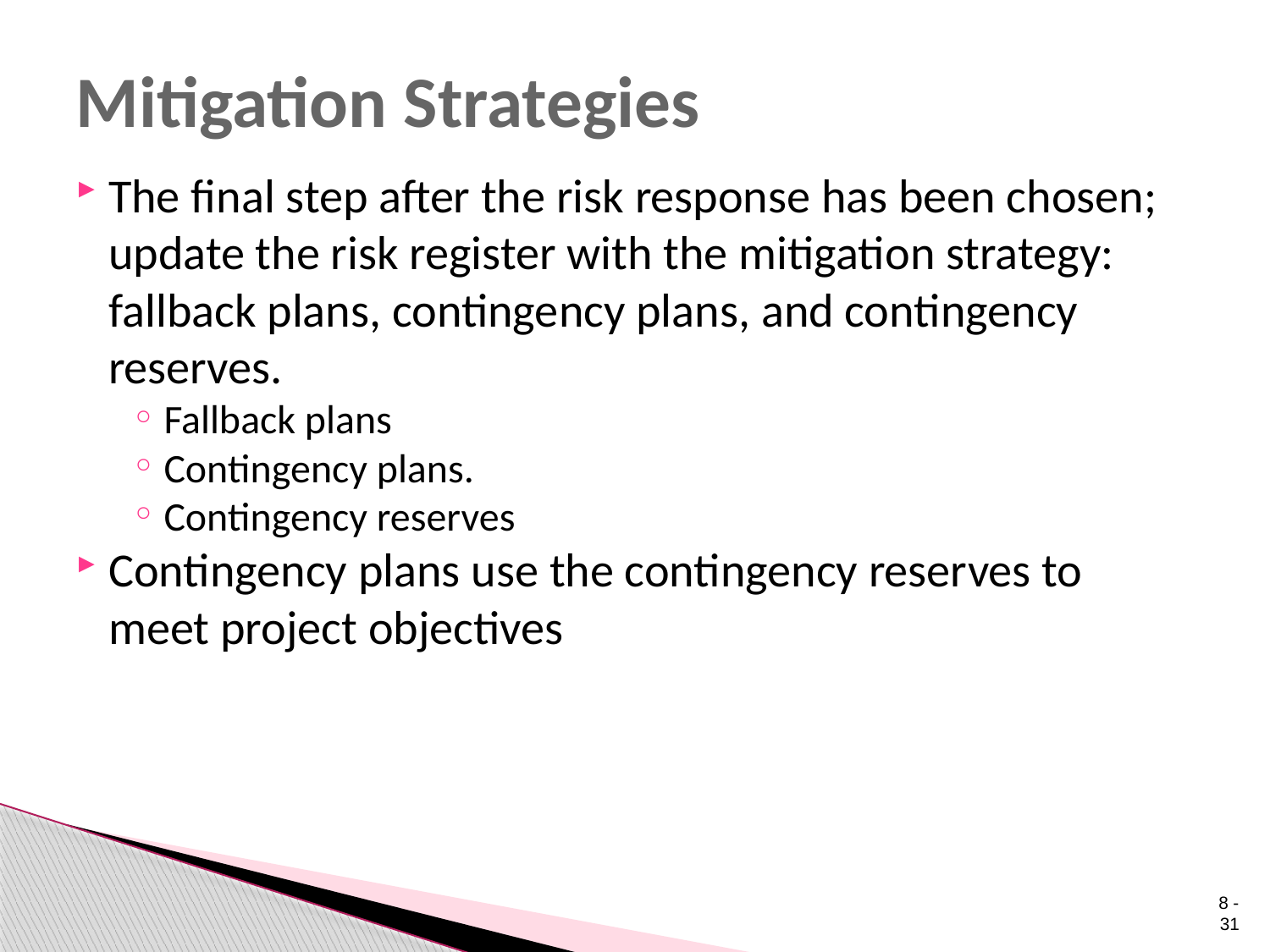

# Mitigation Strategies
The final step after the risk response has been chosen; update the risk register with the mitigation strategy: fallback plans, contingency plans, and contingency reserves.
Fallback plans
Contingency plans.
Contingency reserves
Contingency plans use the contingency reserves to meet project objectives
 8 - 31